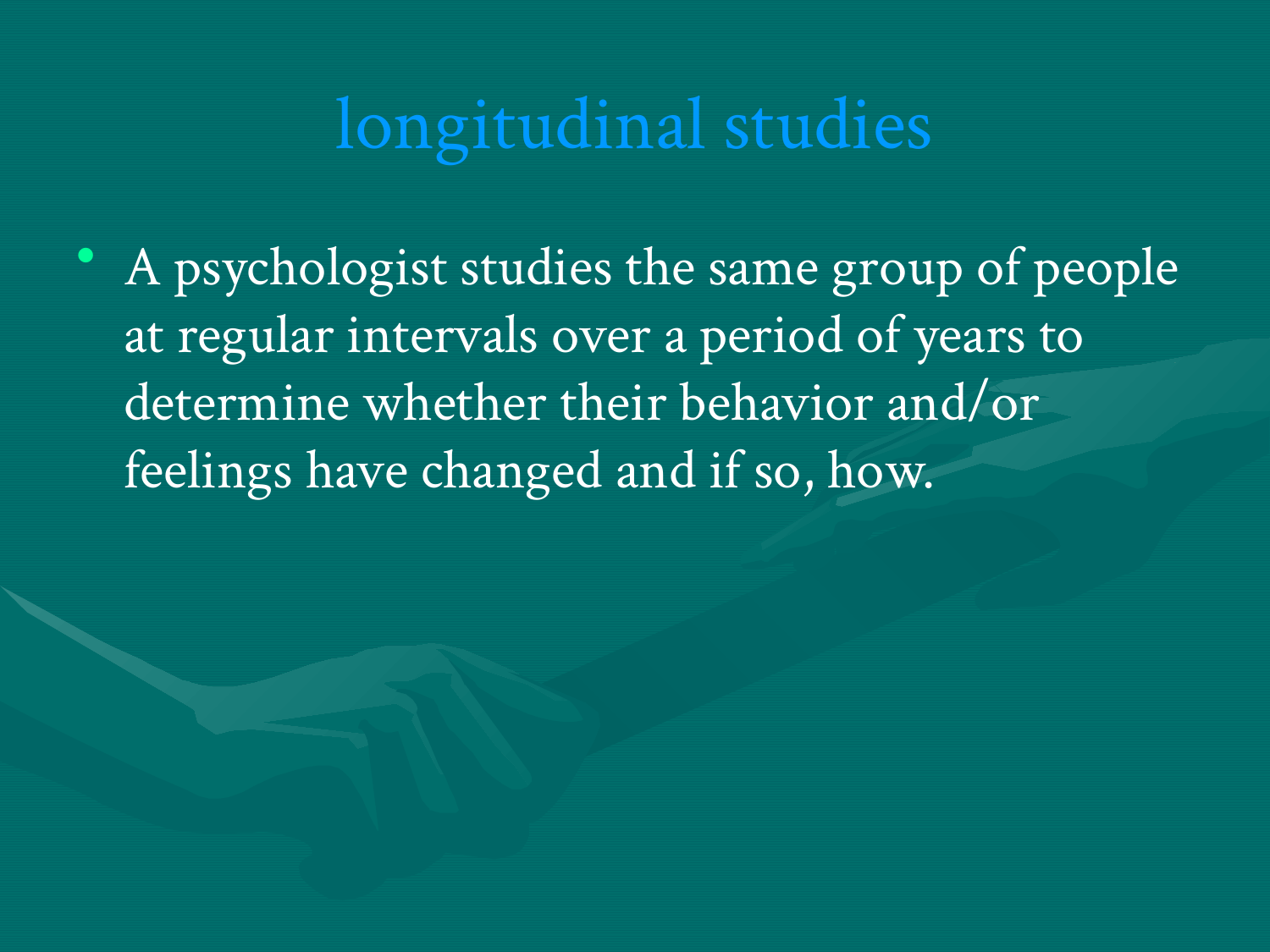

# longitudinal studies
A psychologist studies the same group of people at regular intervals over a period of years to determine whether their behavior and/or feelings have changed and if so, how.